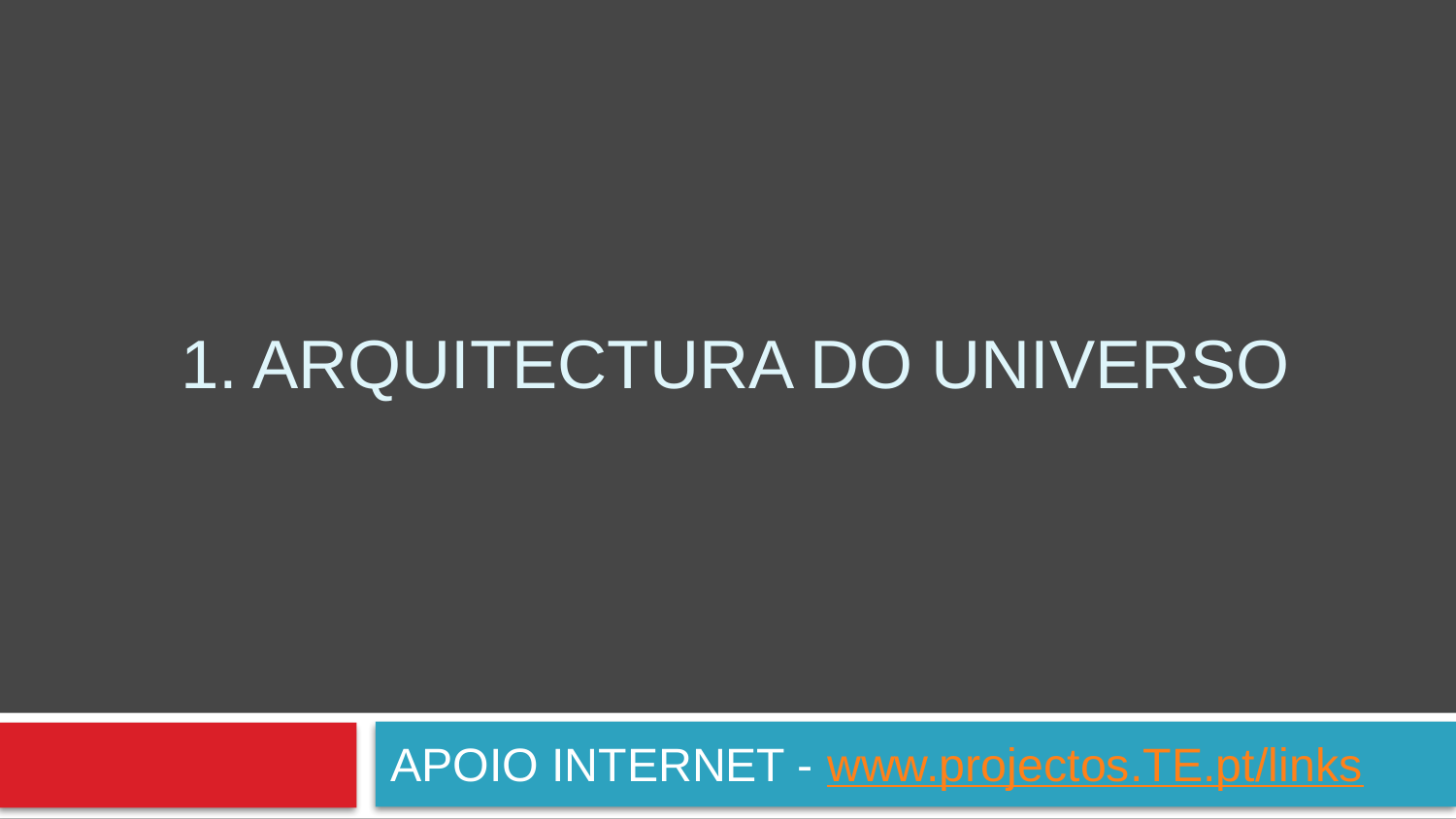

# 1. ARQUITECTURA DO UNIVERSO
APOIO INTERNET - www.projectos.TE.pt/links